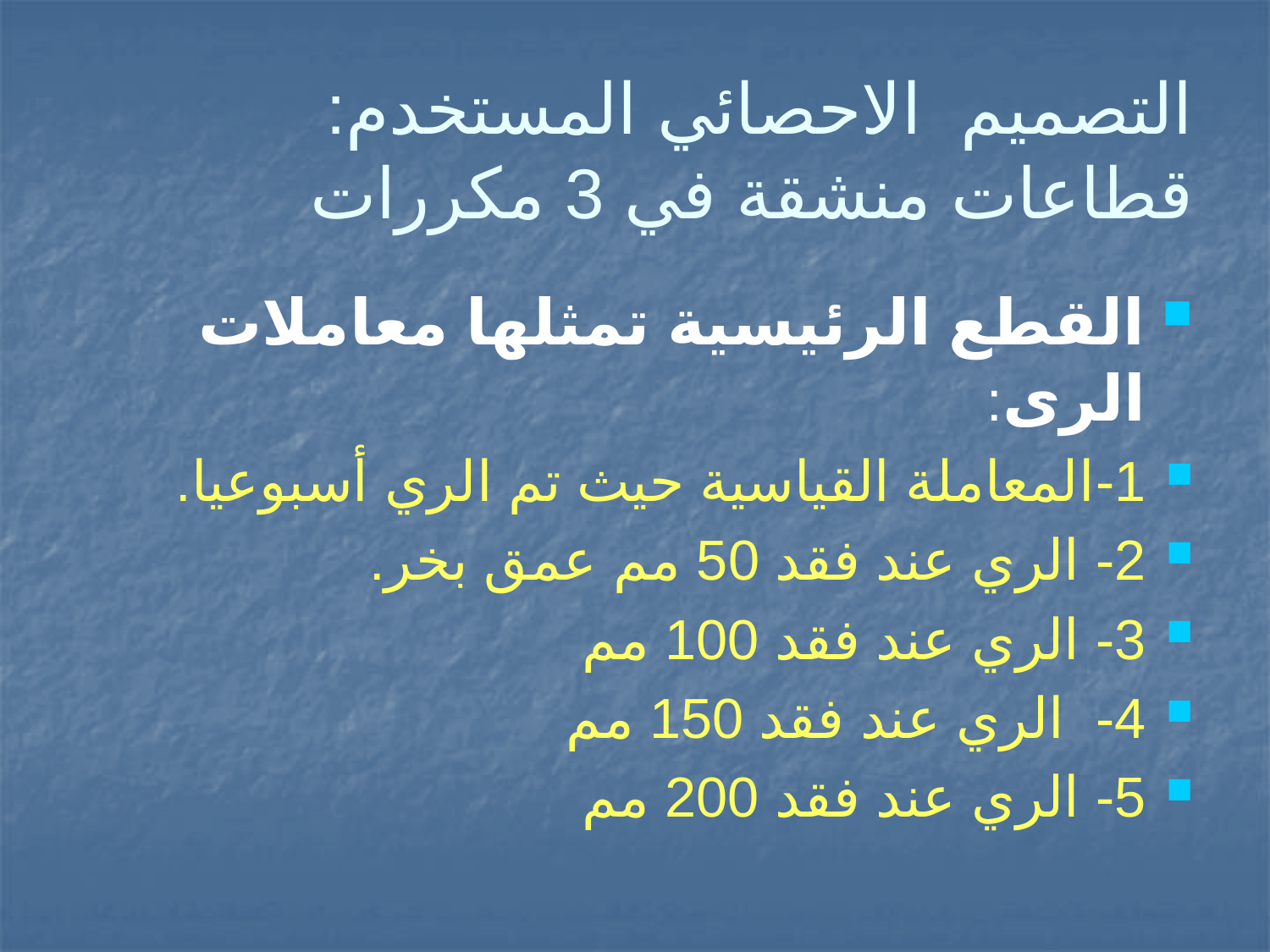

# التصميم  الاحصائي المستخدم: قطاعات منشقة في 3 مكررات
القطع الرئيسية تمثلها معاملات الرى:
1-	المعاملة القياسية حيث تم الري أسبوعيا.
2- 	الري عند فقد 50 مم عمق بخر.
3- 	الري عند فقد 100 مم
4-  الري عند فقد 150 مم
5- 	الري عند فقد 200 مم